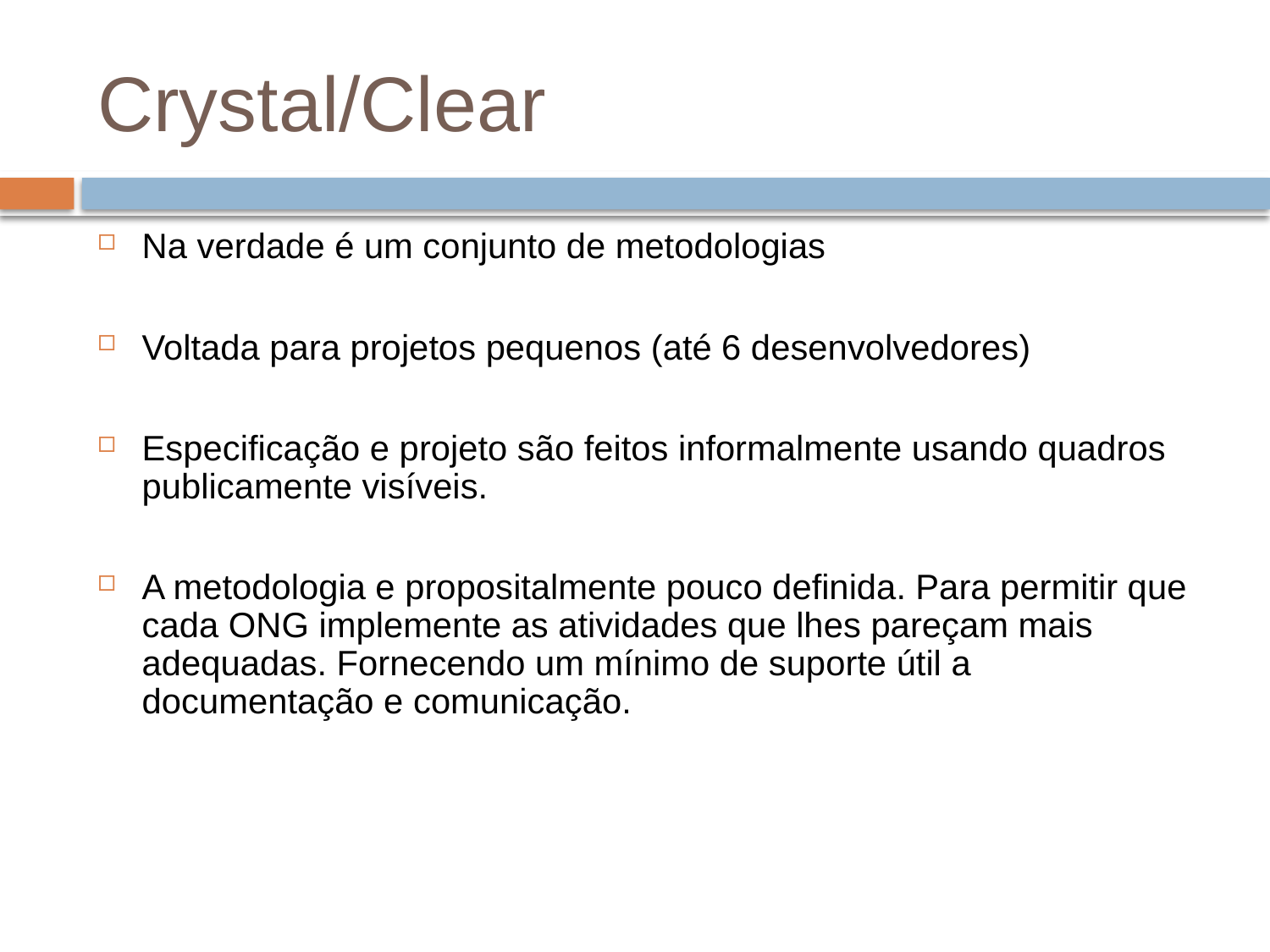

# Crystal/Clear
Na verdade é um conjunto de metodologias

Voltada para projetos pequenos (até 6 desenvolvedores)

Especificação e projeto são feitos informalmente usando quadros publicamente visíveis.

A metodologia e propositalmente pouco definida. Para permitir que cada ONG implemente as atividades que lhes pareçam mais adequadas. Fornecendo um mínimo de suporte útil a documentação e comunicação.